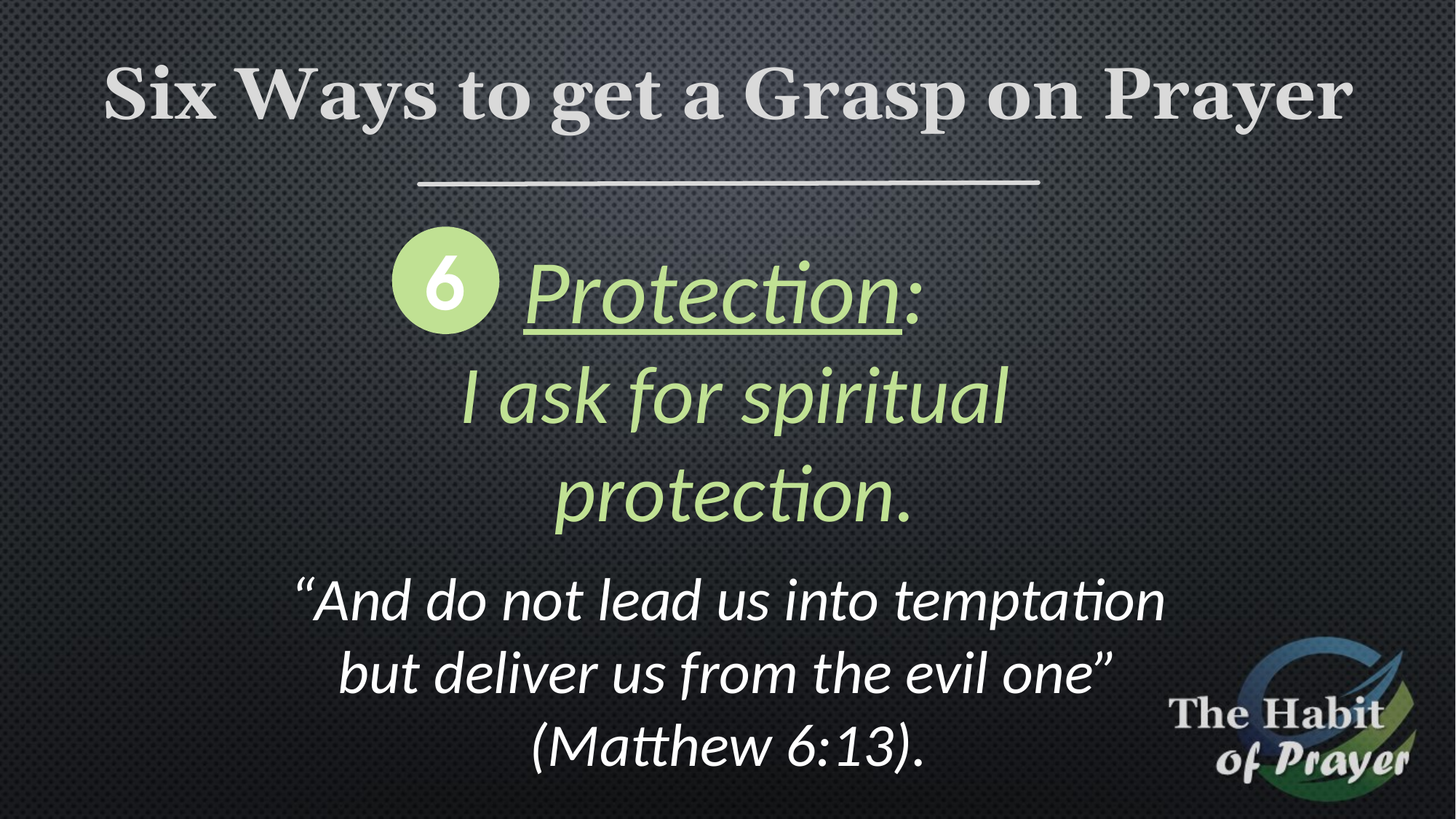

Six Ways to get a Grasp on Prayer
6
Protection:
I ask for spiritual protection.
“And do not lead us into temptation but deliver us from the evil one”
(Matthew 6:13).